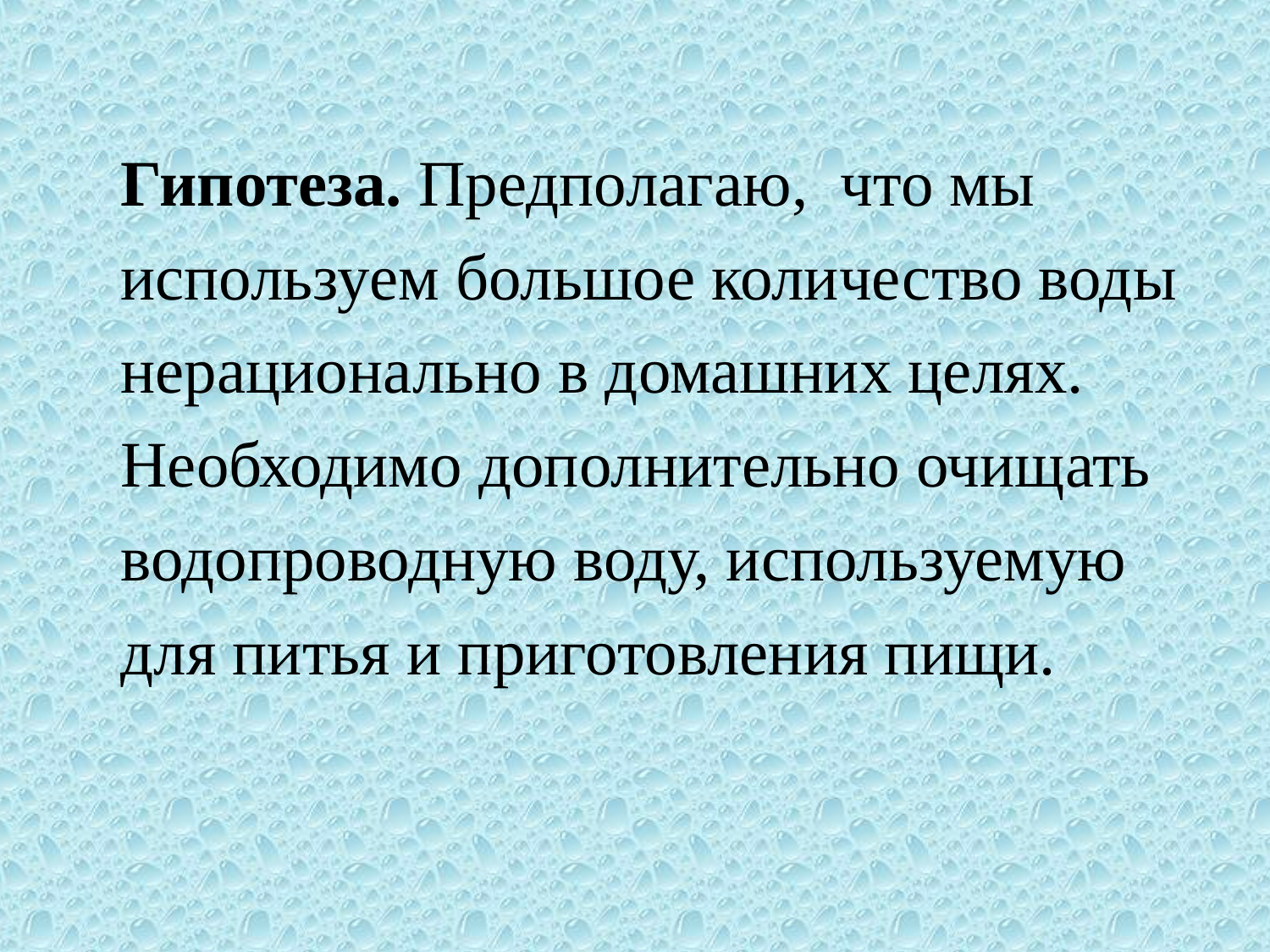

#
Гипотеза. Предполагаю,  что мы используем большое количество воды нерационально в домашних целях. Необходимо дополнительно очищать водопроводную воду, используемую для питья и приготовления пищи.